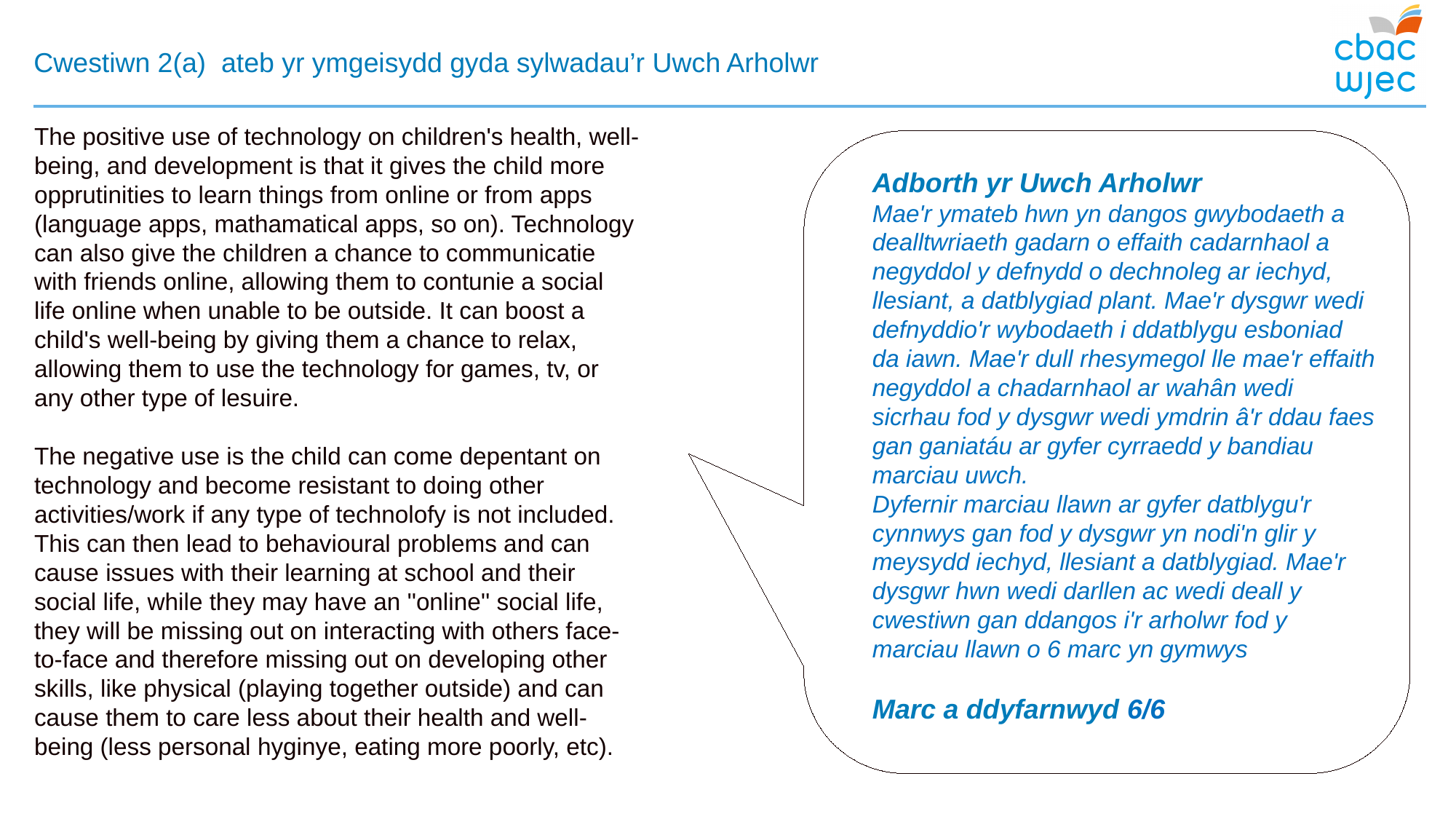

# Cwestiwn 2(a)  ateb yr ymgeisydd gyda sylwadau’r Uwch Arholwr
The positive use of technology on children's health, well-being, and development is that it gives the child more opprutinities to learn things from online or from apps (language apps, mathamatical apps, so on). Technology can also give the children a chance to communicatie with friends online, allowing them to contunie a social life online when unable to be outside. It can boost a child's well-being by giving them a chance to relax, allowing them to use the technology for games, tv, or any other type of lesuire.

The negative use is the child can come depentant on technology and become resistant to doing other activities/work if any type of technolofy is not included. This can then lead to behavioural problems and can cause issues with their learning at school and their social life, while they may have an ''online'' social life, they will be missing out on interacting with others face-to-face and therefore missing out on developing other skills, like physical (playing together outside) and can cause them to care less about their health and well-being (less personal hyginye, eating more poorly, etc).

Adborth yr Uwch Arholwr
Mae'r ymateb hwn yn dangos gwybodaeth a dealltwriaeth gadarn o effaith cadarnhaol a negyddol y defnydd o dechnoleg ar iechyd, llesiant, a datblygiad plant. Mae'r dysgwr wedi defnyddio'r wybodaeth i ddatblygu esboniad da iawn. Mae'r dull rhesymegol lle mae'r effaith negyddol a chadarnhaol ar wahân wedi sicrhau fod y dysgwr wedi ymdrin â'r ddau faes gan ganiatáu ar gyfer cyrraedd y bandiau marciau uwch.
Dyfernir marciau llawn ar gyfer datblygu'r cynnwys gan fod y dysgwr yn nodi'n glir y meysydd iechyd, llesiant a datblygiad. Mae'r dysgwr hwn wedi darllen ac wedi deall y cwestiwn gan ddangos i'r arholwr fod y marciau llawn o 6 marc yn gymwys
Marc a ddyfarnwyd 6/6